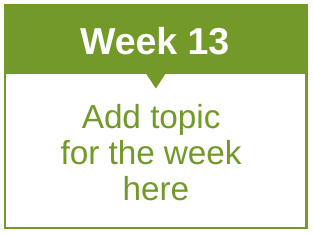

Week 13
Add topic
for the week
here